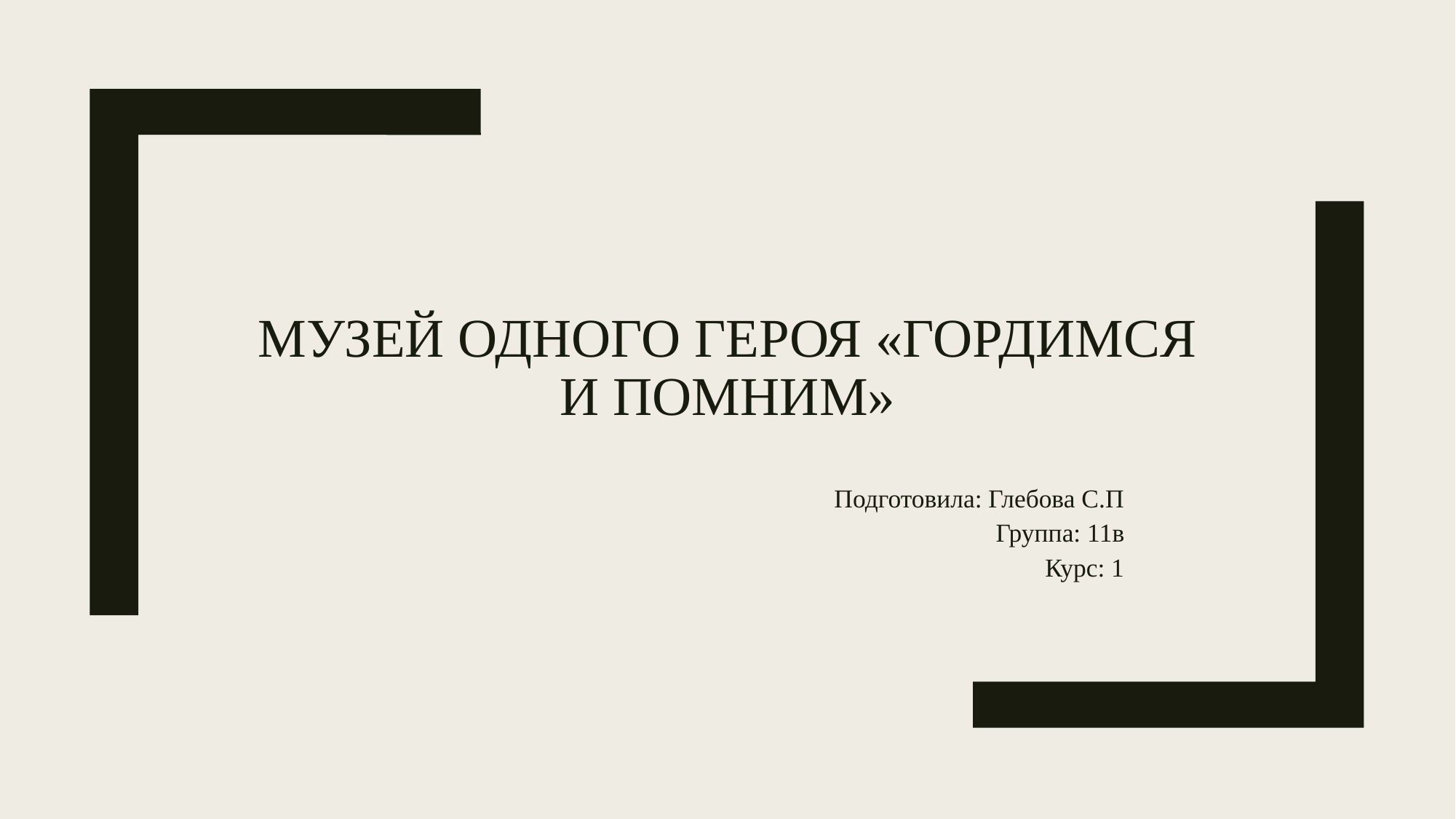

# музей одного героя «Гордимся и помним»
Подготовила: Глебова С.П
Группа: 11в
Курс: 1